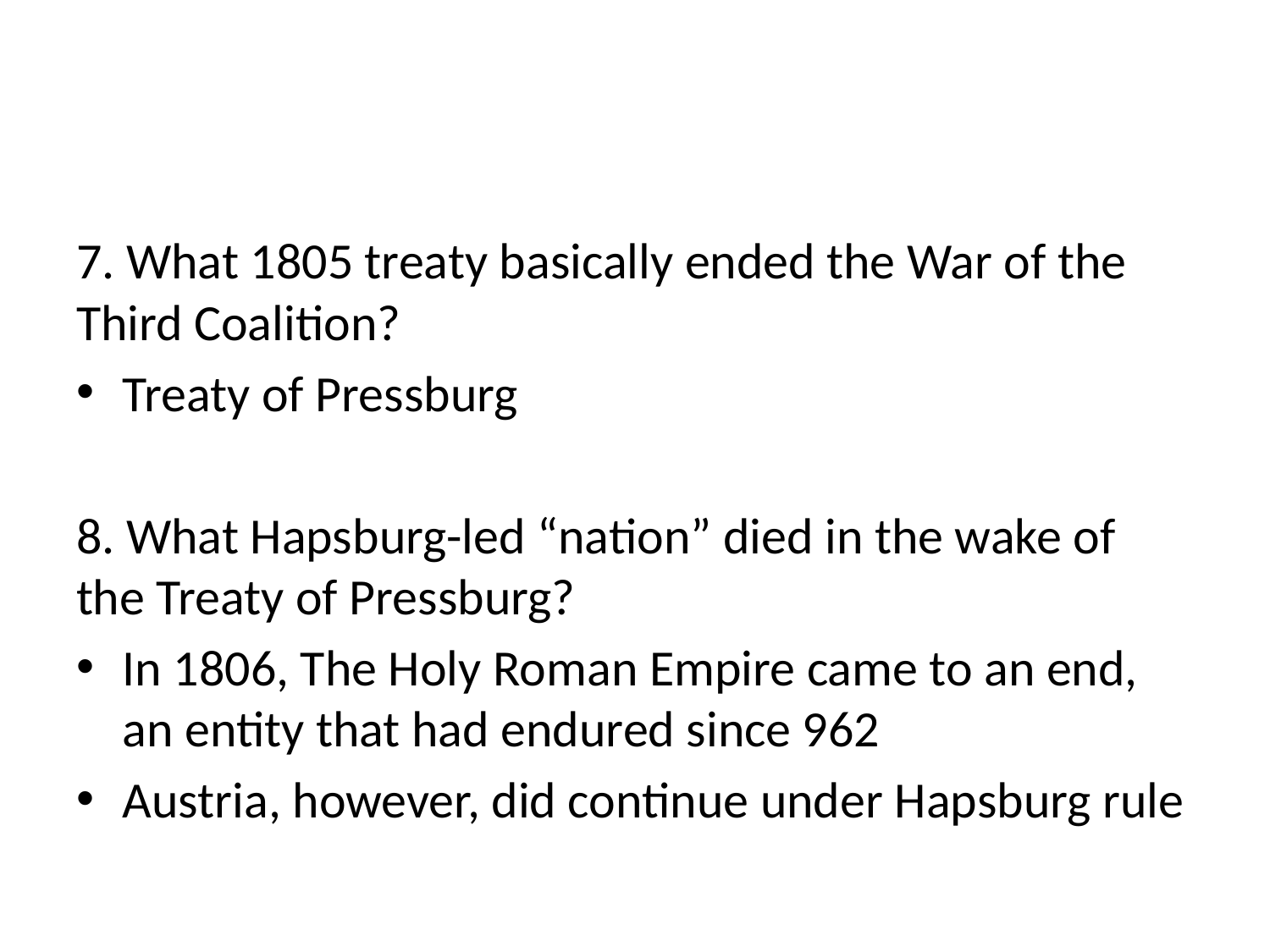

#
7. What 1805 treaty basically ended the War of the Third Coalition?
Treaty of Pressburg

8. What Hapsburg-led “nation” died in the wake of the Treaty of Pressburg?
In 1806, The Holy Roman Empire came to an end, an entity that had endured since 962
Austria, however, did continue under Hapsburg rule